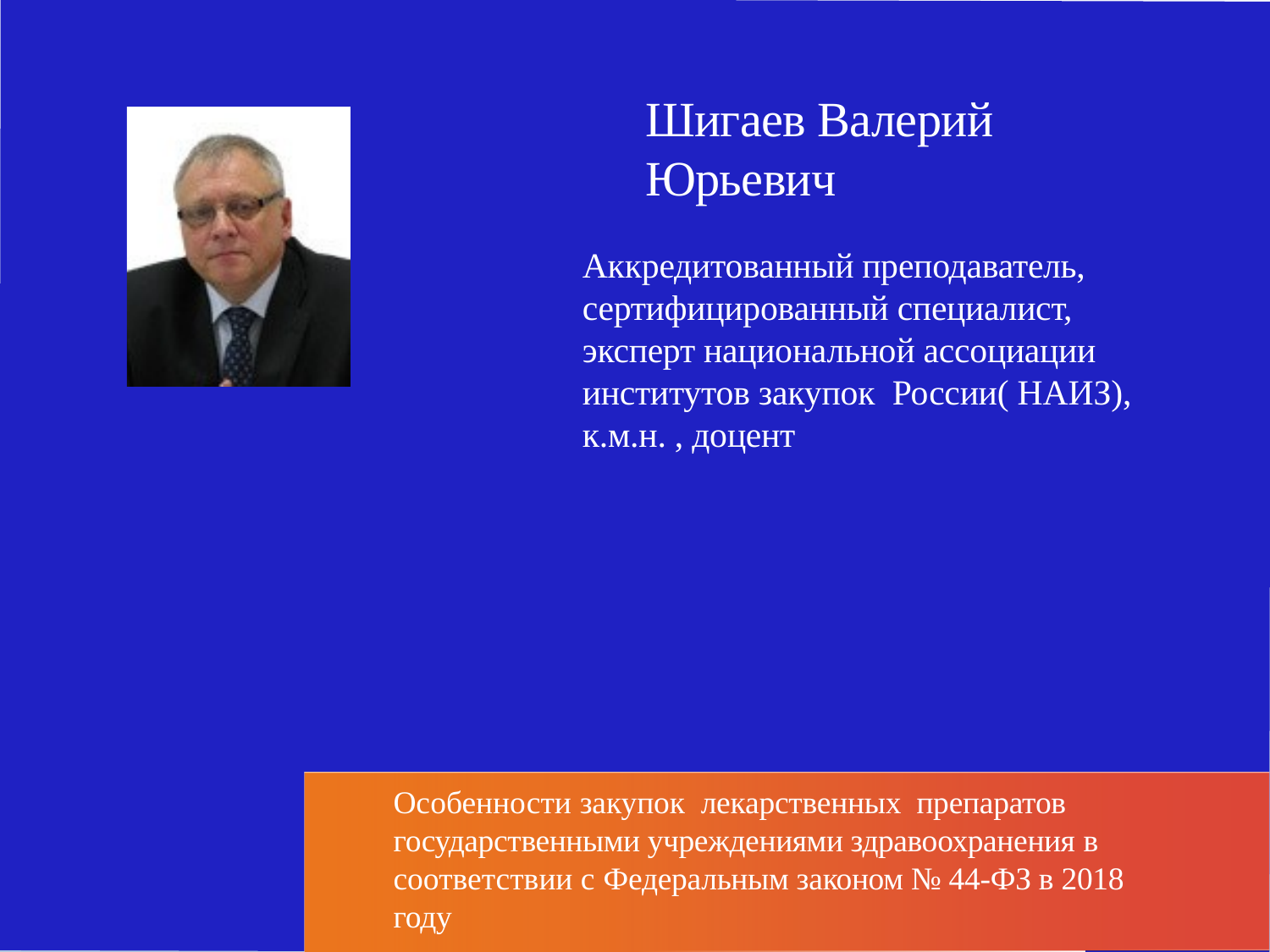

# Шигаев Валерий Юрьевич

Аккредитованный преподаватель, сертифицированный специалист,  эксперт национальной ассоциации институтов закупок  России( НАИЗ),
к.м.н. , доцент

Особенности закупок  лекарственных  препаратов государственными учреждениями здравоохранения в соответствии с Федеральным законом № 44-ФЗ в 2018 году